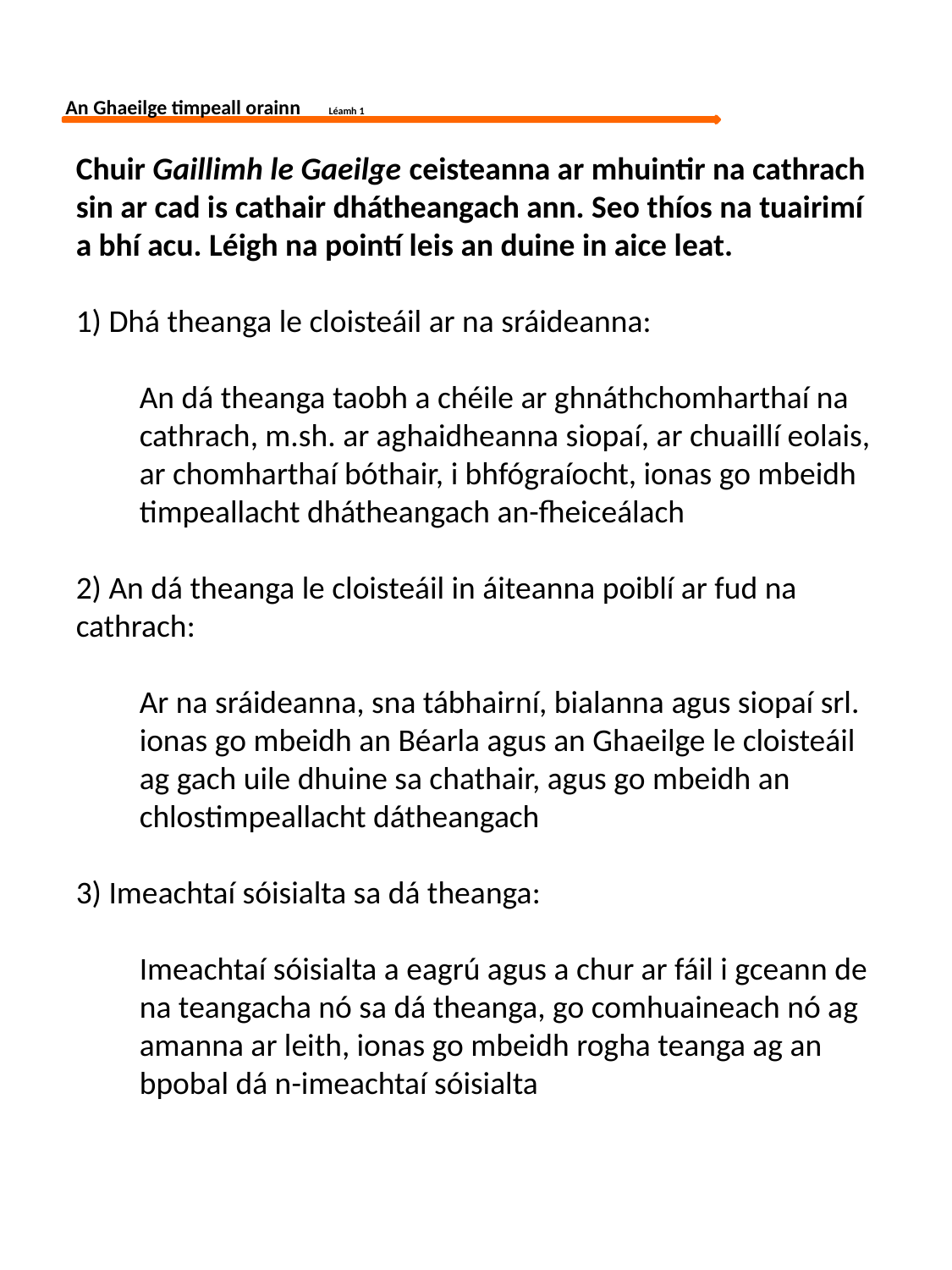

An Ghaeilge timpeall orainn      Léamh 1

Chuir Gaillimh le Gaeilge ceisteanna ar mhuintir na cathrach sin ar cad is cathair dhátheangach ann. Seo thíos na tuairimí a bhí acu. Léigh na pointí leis an duine in aice leat.

1) Dhá theanga le cloisteáil ar na sráideanna:

An dá theanga taobh a chéile ar ghnáthchomharthaí na cathrach, m.sh. ar aghaidheanna siopaí, ar chuaillí eolais, ar chomharthaí bóthair, i bhfógraíocht, ionas go mbeidh timpeallacht dhátheangach an-fheiceálach

2) An dá theanga le cloisteáil in áiteanna poiblí ar fud na cathrach:

Ar na sráideanna, sna tábhairní, bialanna agus siopaí srl. ionas go mbeidh an Béarla agus an Ghaeilge le cloisteáil ag gach uile dhuine sa chathair, agus go mbeidh an chlostimpeallacht dátheangach

3) Imeachtaí sóisialta sa dá theanga:

Imeachtaí sóisialta a eagrú agus a chur ar fáil i gceann de na teangacha nó sa dá theanga, go comhuaineach nó ag amanna ar leith, ionas go mbeidh rogha teanga ag an bpobal dá n-imeachtaí sóisialta